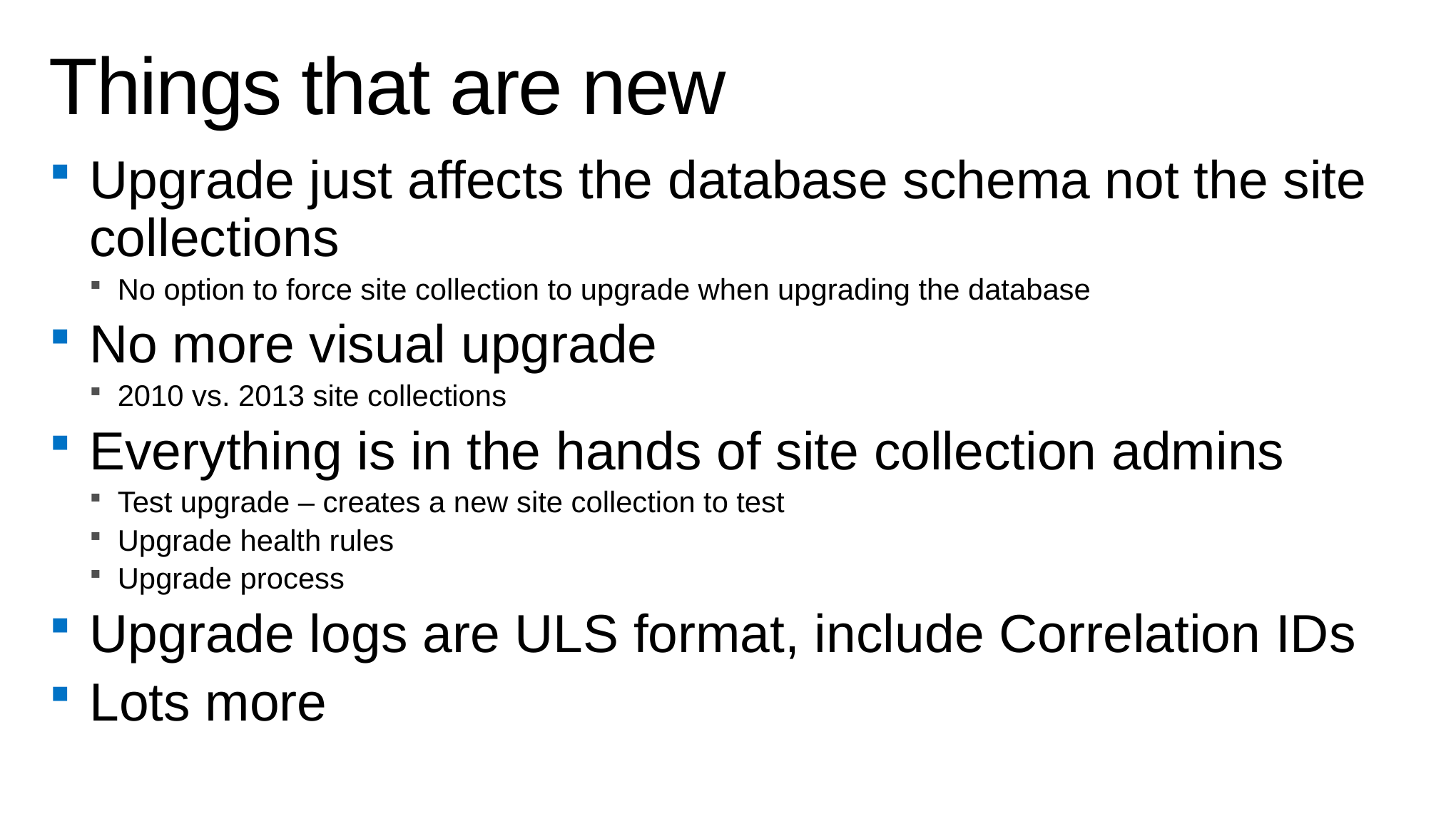

# Things that are new
Upgrade just affects the database schema not the site collections
No option to force site collection to upgrade when upgrading the database
No more visual upgrade
2010 vs. 2013 site collections
Everything is in the hands of site collection admins
Test upgrade – creates a new site collection to test
Upgrade health rules
Upgrade process
Upgrade logs are ULS format, include Correlation IDs
Lots more